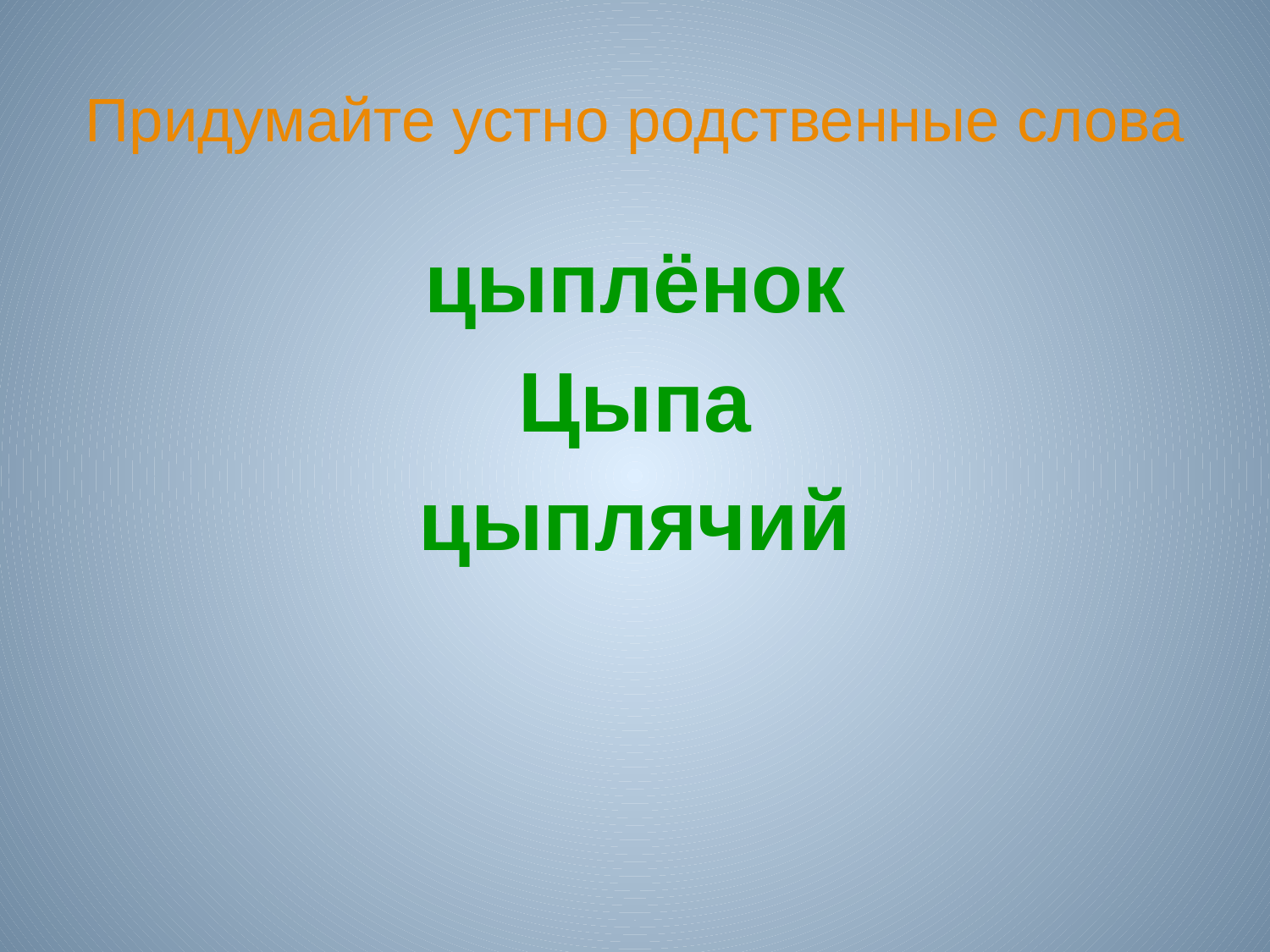

# Придумайте устно родственные слова
цыплёнок
Цыпа
цыплячий